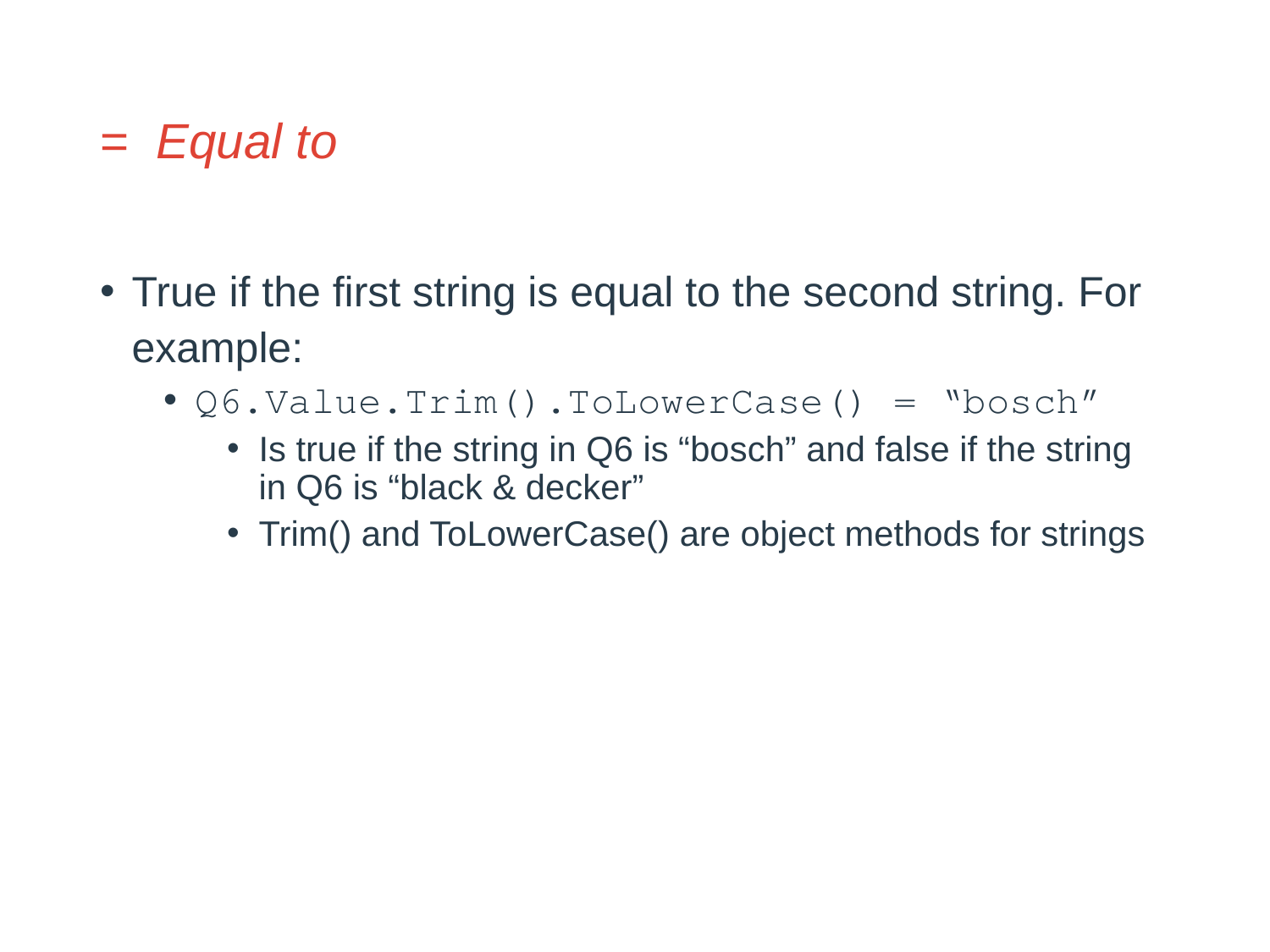

# =  Equal to
True if the first string is equal to the second string. For example:
Q6.Value.Trim().ToLowerCase() = “bosch”
Is true if the string in Q6 is “bosch” and false if the string in Q6 is “black & decker”
Trim() and ToLowerCase() are object methods for strings